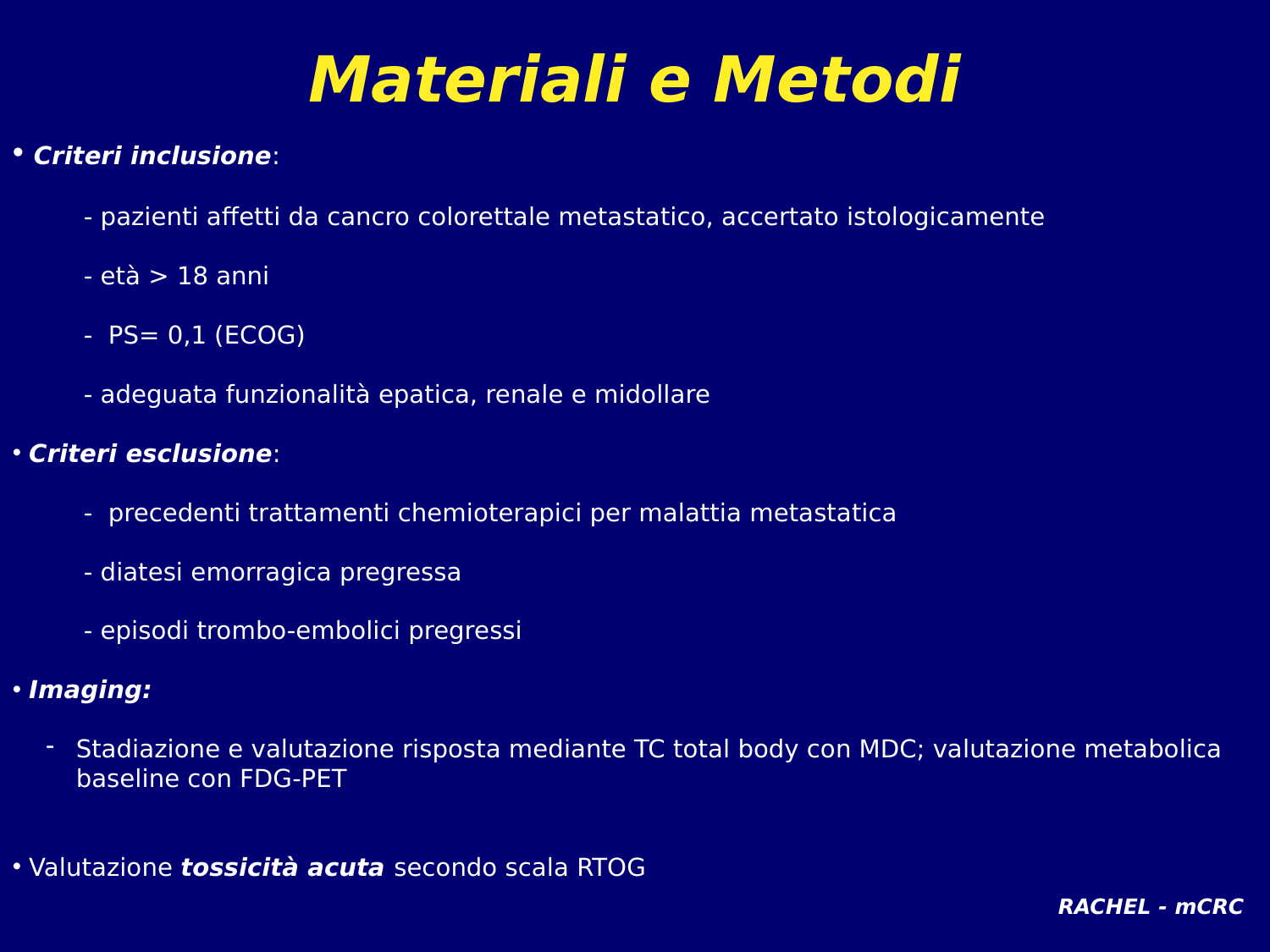

# Materiali e Metodi
 Criteri inclusione:

 - pazienti affetti da cancro colorettale metastatico, accertato istologicamente

 - età > 18 anni

 -  PS= 0,1 (ECOG)

 - adeguata funzionalità epatica, renale e midollare

 Criteri esclusione:

 -  precedenti trattamenti chemioterapici per malattia metastatica

 - diatesi emorragica pregressa

 - episodi trombo-embolici pregressi

 Imaging:

Stadiazione e valutazione risposta mediante TC total body con MDC; valutazione metabolica baseline con FDG-PET

 Valutazione tossicità acuta secondo scala RTOG

RACHEL - mCRC